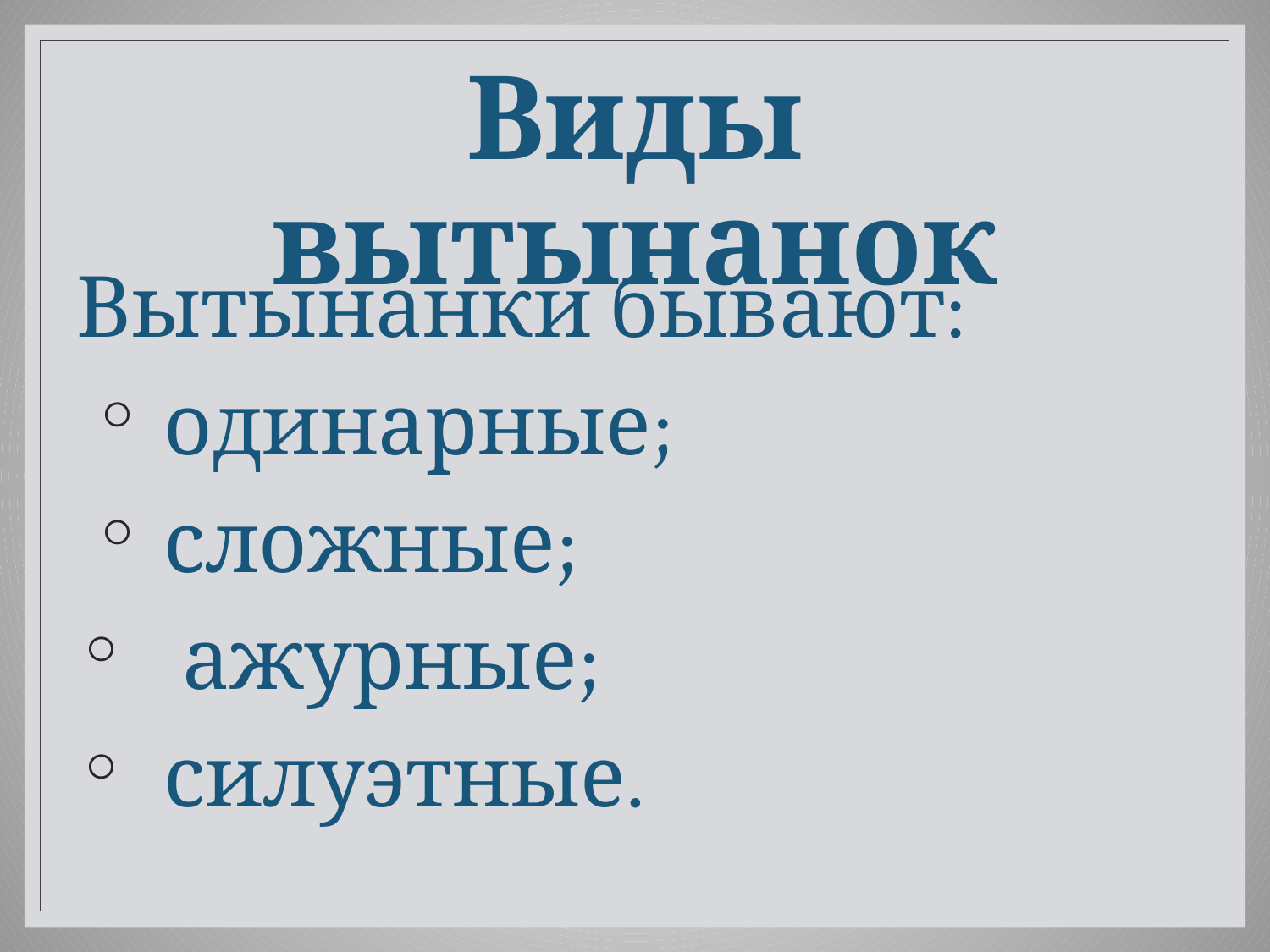

# Виды вытынанок
Вытынанки бывают:
одинарные;
сложные;
   ажурные;
  силуэтные.